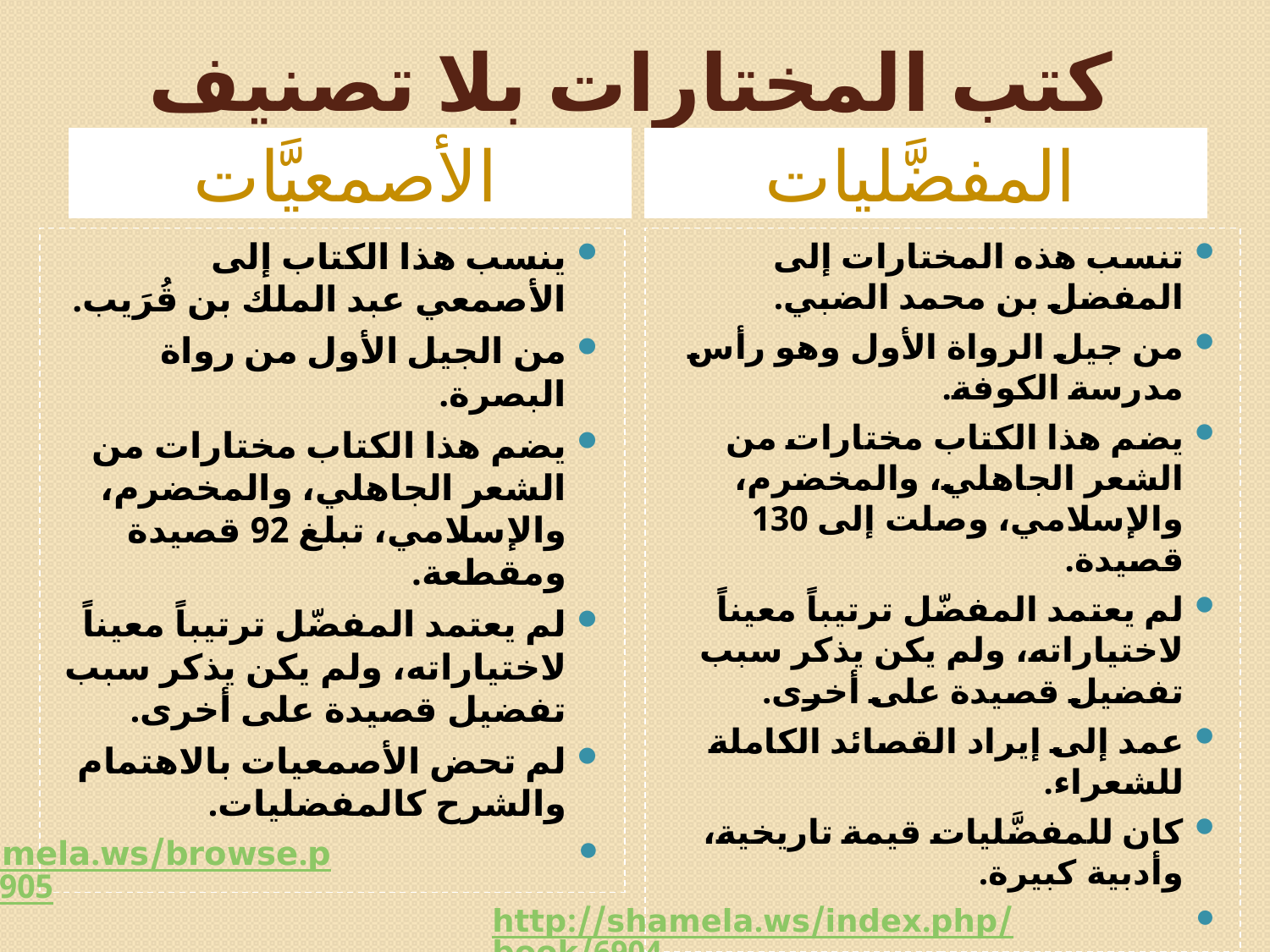

# كتب المختارات بلا تصنيف
الأصمعيَّات
المفضَّليات
ينسب هذا الكتاب إلى الأصمعي عبد الملك بن قُرَيب.
من الجيل الأول من رواة البصرة.
يضم هذا الكتاب مختارات من الشعر الجاهلي، والمخضرم، والإسلامي، تبلغ 92 قصيدة ومقطعة.
لم يعتمد المفضّل ترتيباً معيناً لاختياراته، ولم يكن يذكر سبب تفضيل قصيدة على أخرى.
لم تحض الأصمعيات بالاهتمام والشرح كالمفضليات.
http://shamela.ws/browse.php/book-6905

تنسب هذه المختارات إلى المفضل بن محمد الضبي.
من جيل الرواة الأول وهو رأس مدرسة الكوفة.
يضم هذا الكتاب مختارات من الشعر الجاهلي، والمخضرم، والإسلامي، وصلت إلى 130 قصيدة.
لم يعتمد المفضّل ترتيباً معيناً لاختياراته، ولم يكن يذكر سبب تفضيل قصيدة على أخرى.
عمد إلى إيراد القصائد الكاملة للشعراء.
كان للمفضَّليات قيمة تاريخية، وأدبية كبيرة.
http://shamela.ws/index.php/book/6904